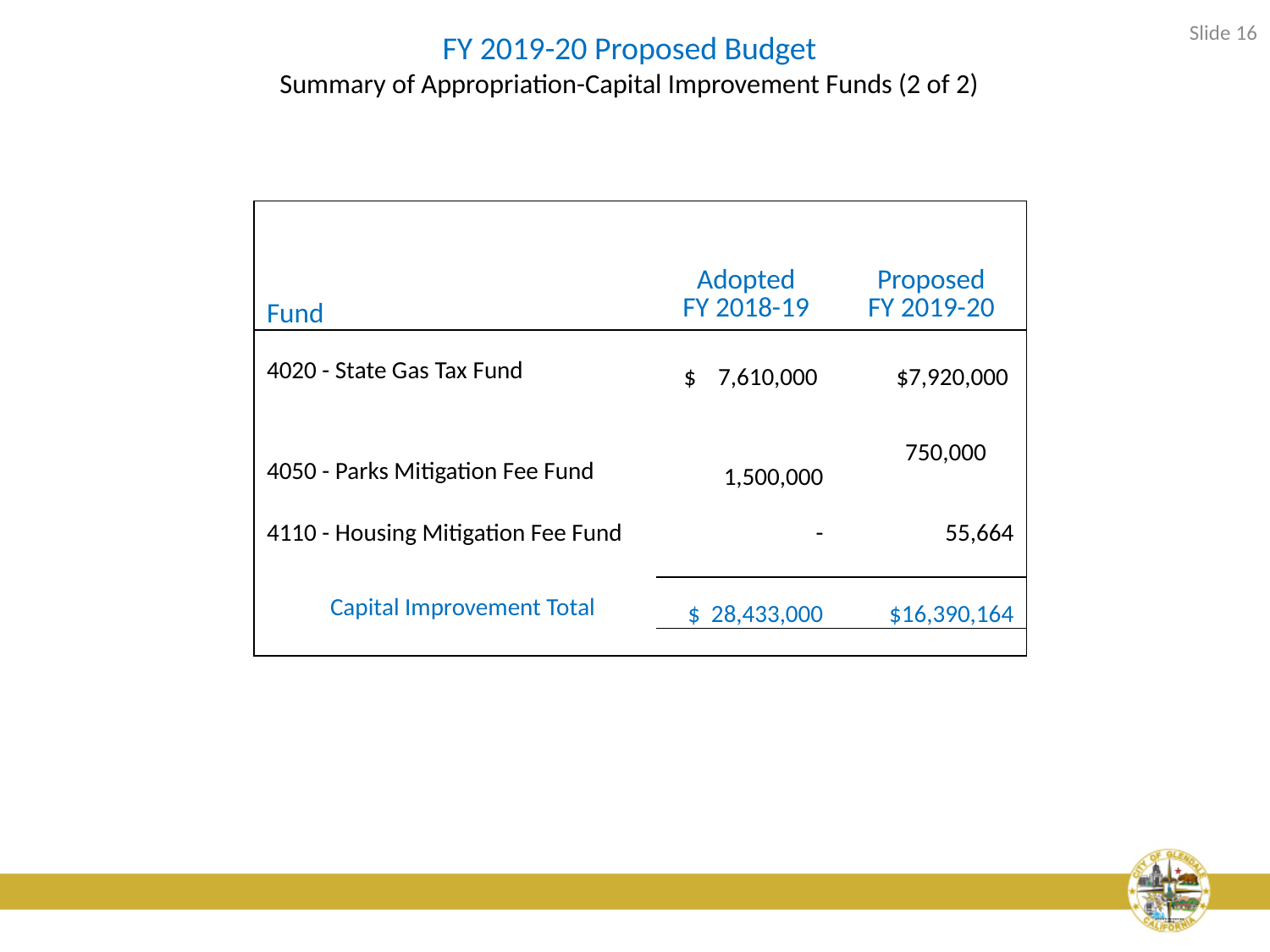

Slide 16
# FY 2019-20 Proposed Budget Summary of Appropriation-Capital Improvement Funds (2 of 2)
| Fund | Adopted FY 2018-19 | Proposed FY 2019-20 |
| --- | --- | --- |
| 4020 - State Gas Tax Fund | $ 7,610,000 | $7,920,000 |
| 4050 - Parks Mitigation Fee Fund | 1,500,000 | 750,000 |
| 4110 - Housing Mitigation Fee Fund | - | 55,664 |
|  |  |  |
| Capital Improvement Total | $ 28,433,000 | $16,390,164 |
|  |  |  |